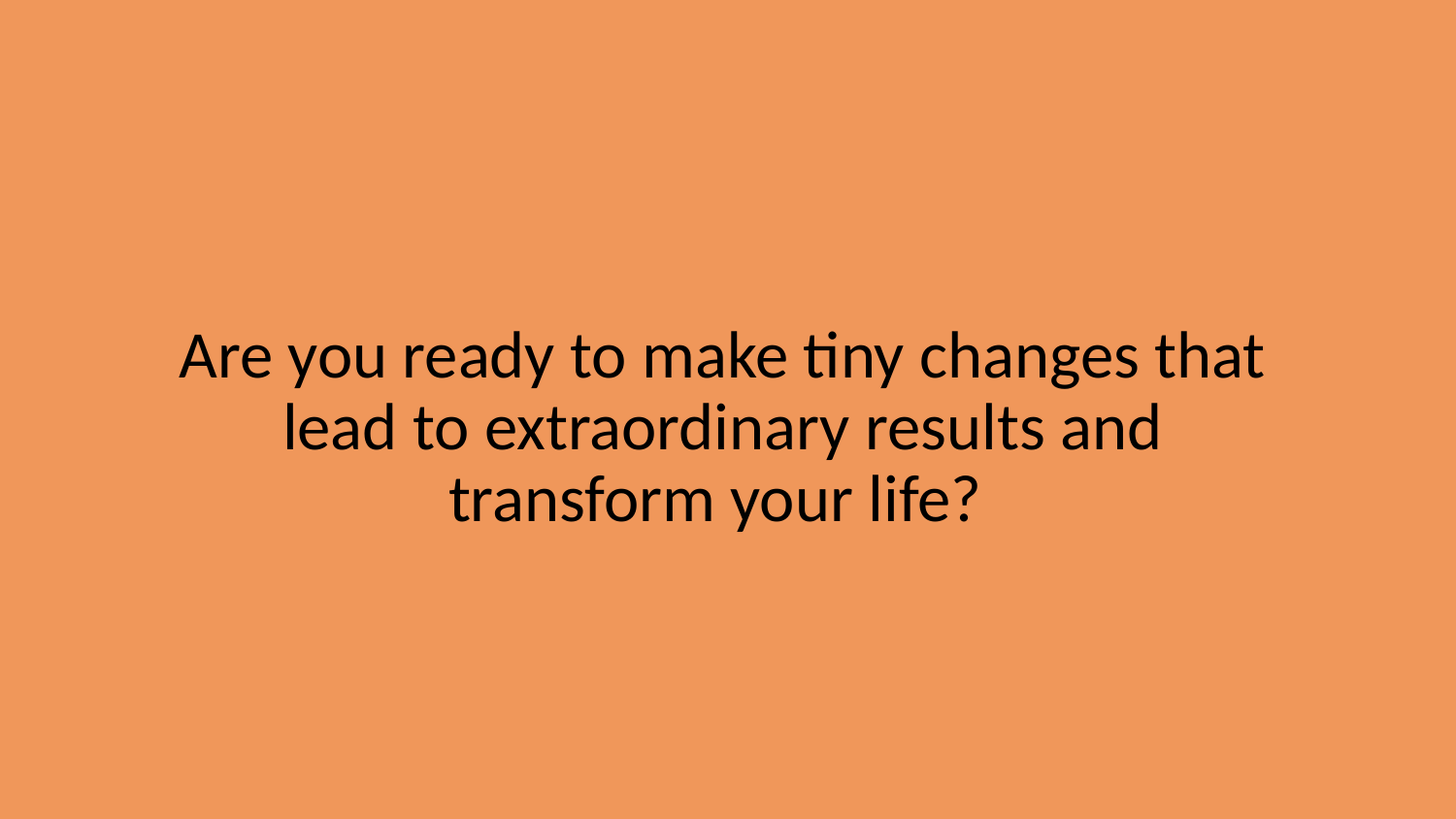

Are you ready to make tiny changes that lead to extraordinary results and transform your life?